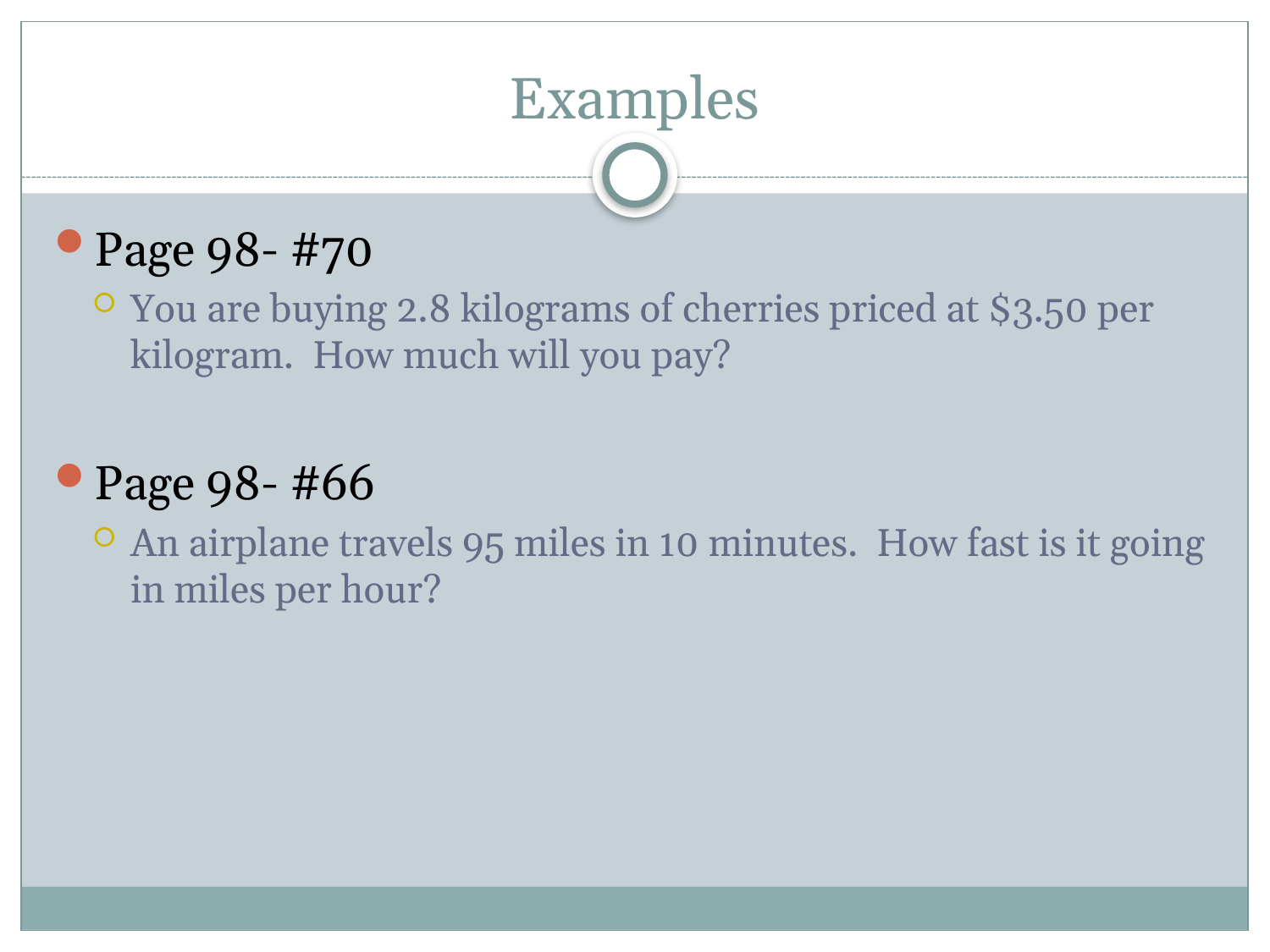

# Examples
Page 98- #70
You are buying 2.8 kilograms of cherries priced at $3.50 per kilogram.  How much will you pay?

Page 98- #66
An airplane travels 95 miles in 10 minutes.  How fast is it going in miles per hour?